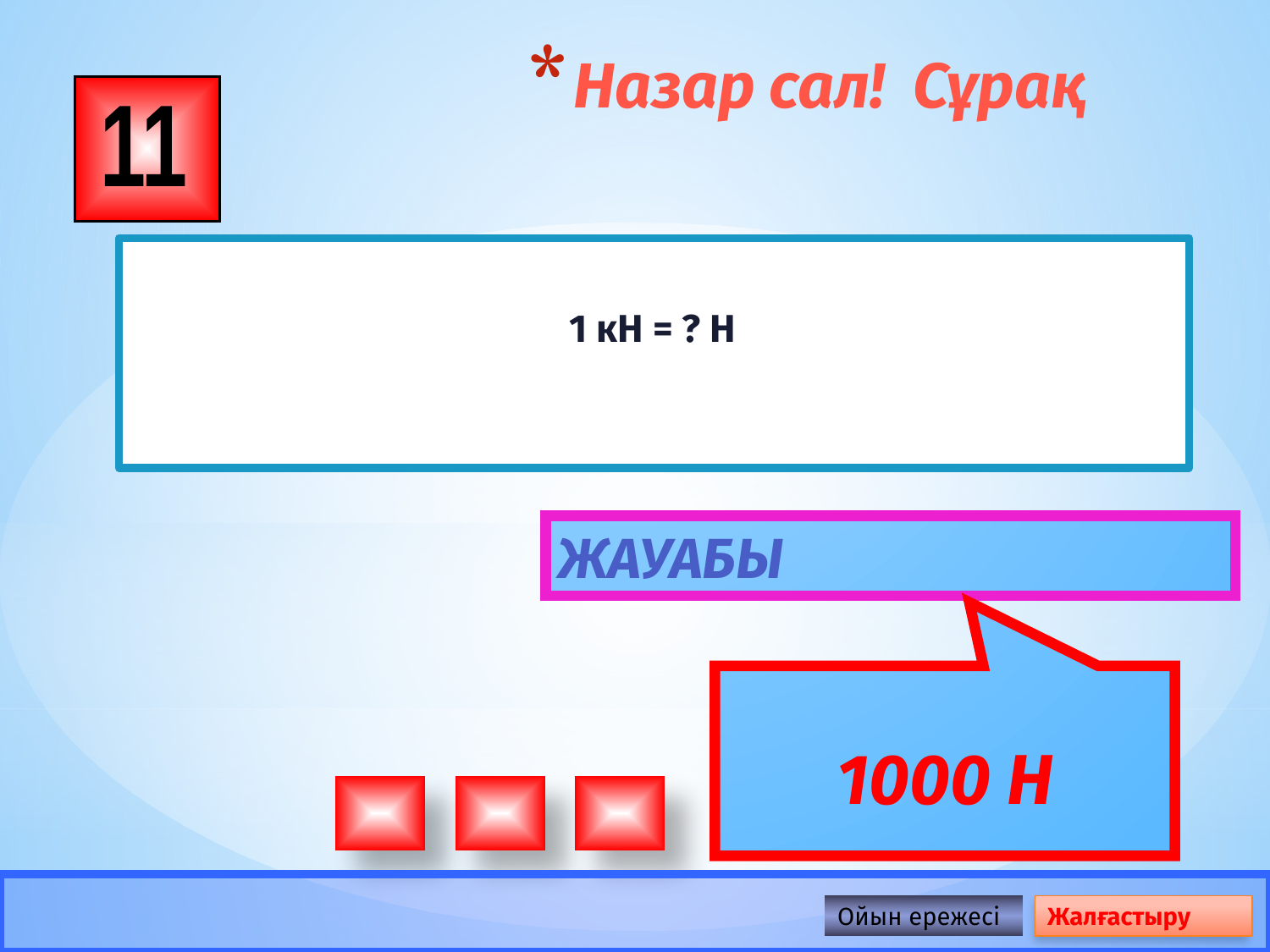

# Назар сал!  Сұрақ

11

1 кН = ? Н
жауабы

1000 Н

Ойын ережесі
Жалғастыру